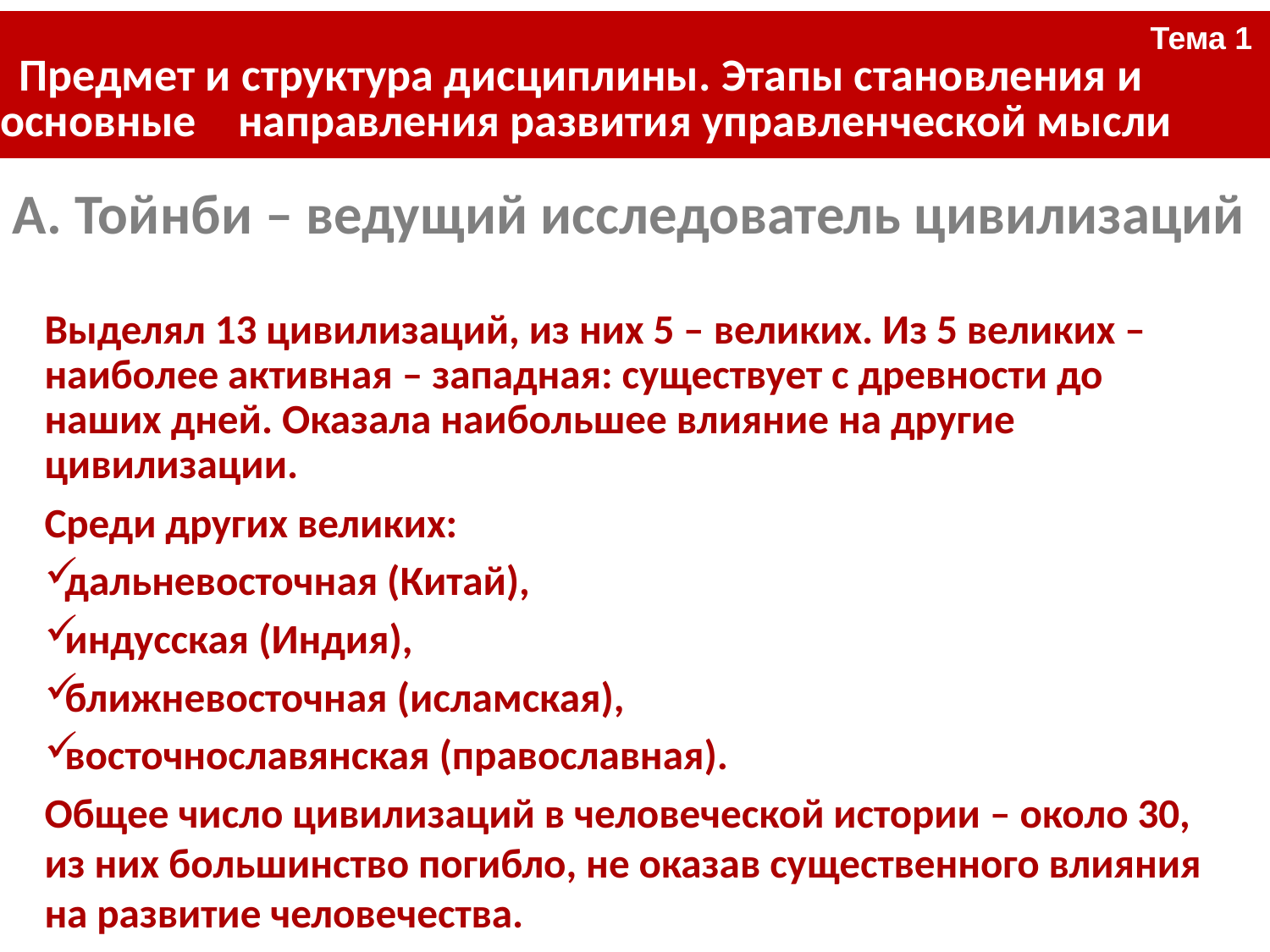

| Тема 1 Предмет и структура дисциплины. Этапы становления и основные направления развития управленческой мысли |
| --- |
| Тема 1 Управление в Западной Европе в Средние века |
| --- |
#
А. Тойнби – ведущий исследователь цивилизаций

Выделял 13 цивилизаций, из них 5 – великих. Из 5 великих – наиболее активная – западная: существует с древности до наших дней. Оказала наибольшее влияние на другие цивилизации.
Среди других великих:
дальневосточная (Китай),
индусская (Индия),
ближневосточная (исламская),
восточнославянская (православная).
Общее число цивилизаций в человеческой истории – около 30, из них большинство погибло, не оказав существенного влияния на развитие человечества.